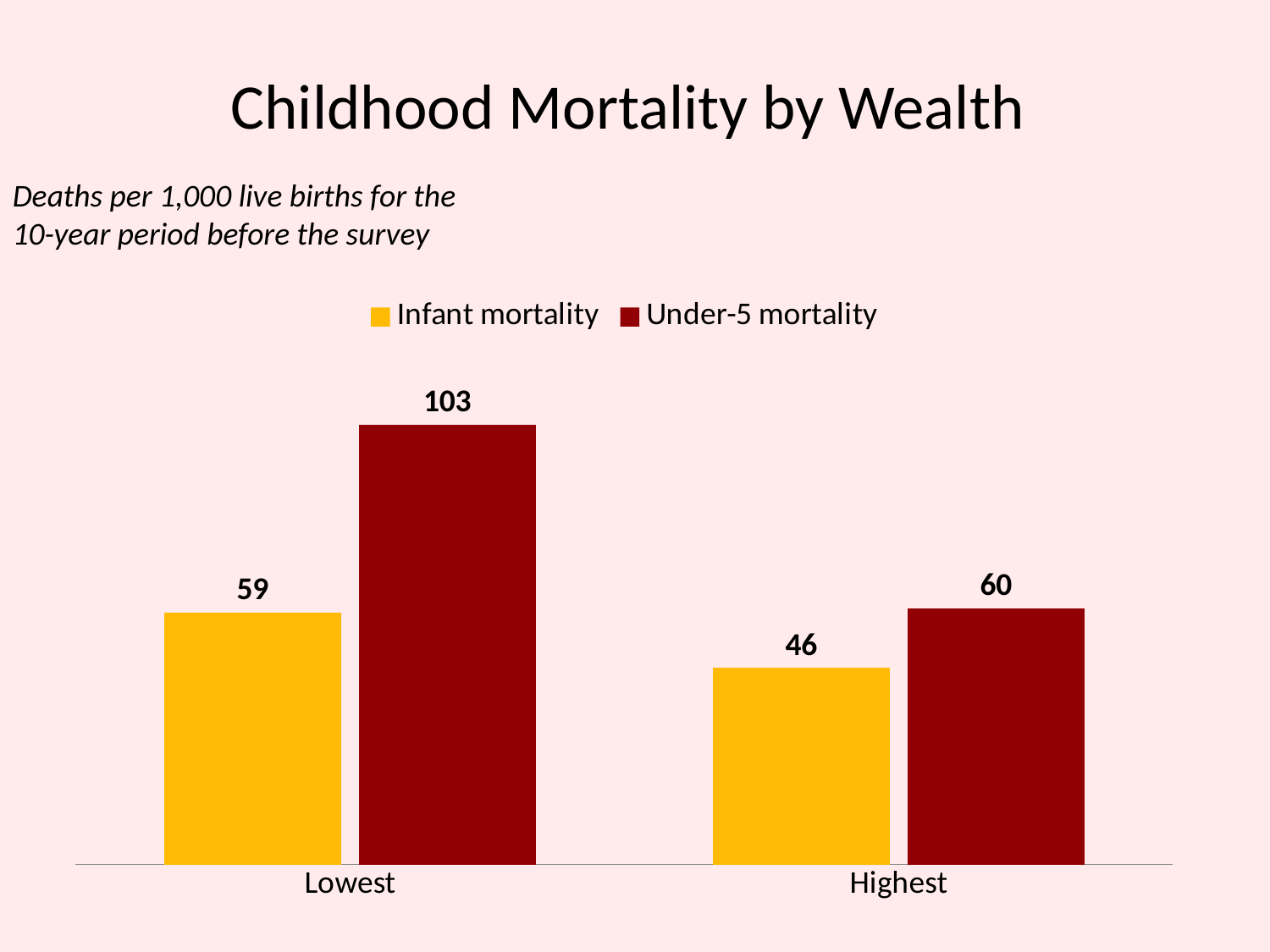

# Childhood Mortality by Wealth
Deaths per 1,000 live births for the 10-year period before the survey

### Chart

| Category | Infant mortality | Under-5 mortality |
|---|---|---|
| Lowest | 59.0 | 103.0 |
| Highest | 46.0 | 60.0 |